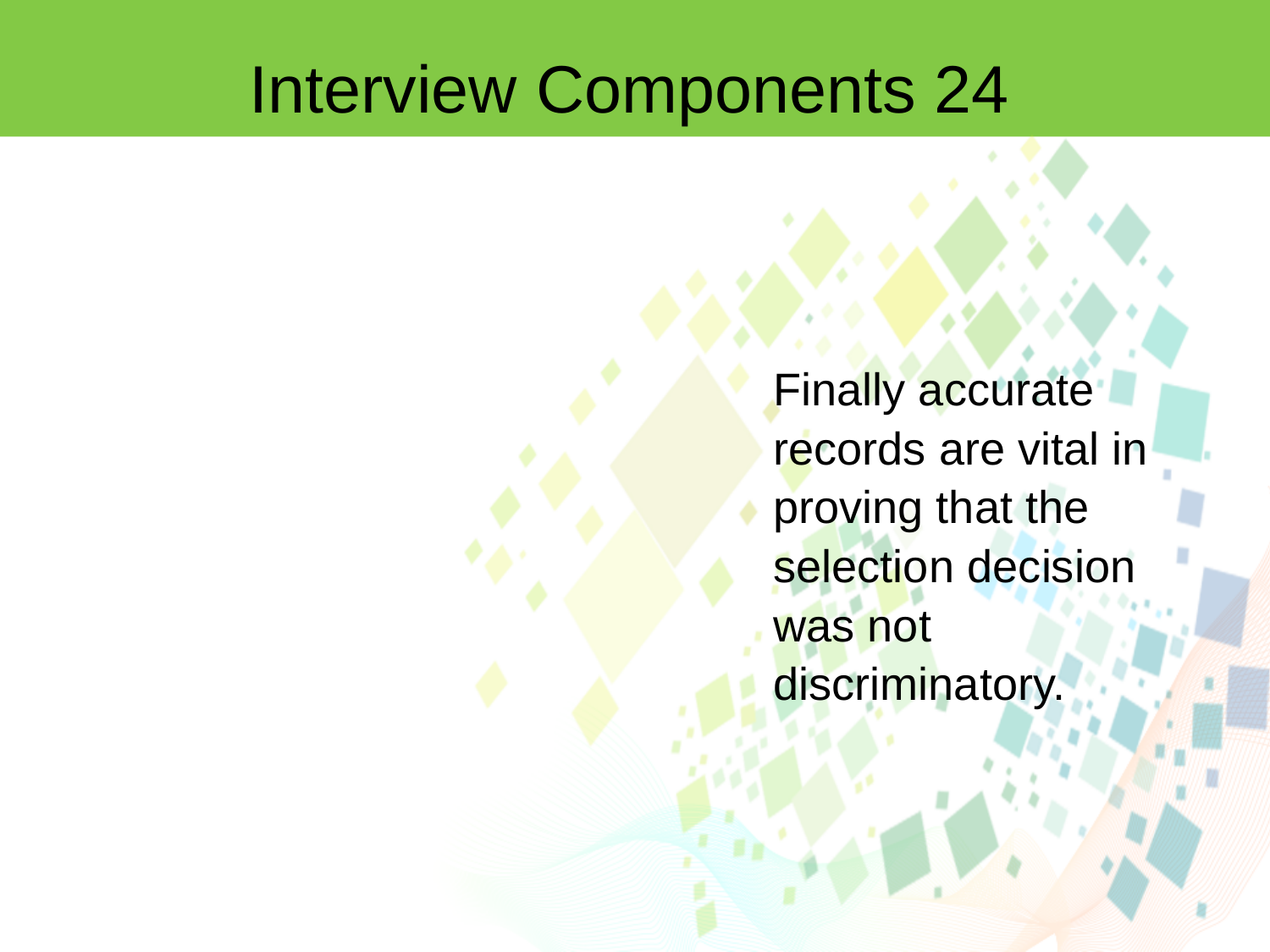

Interview Components 24
Finally accurate records are vital in proving that the selection decision  was not discriminatory.